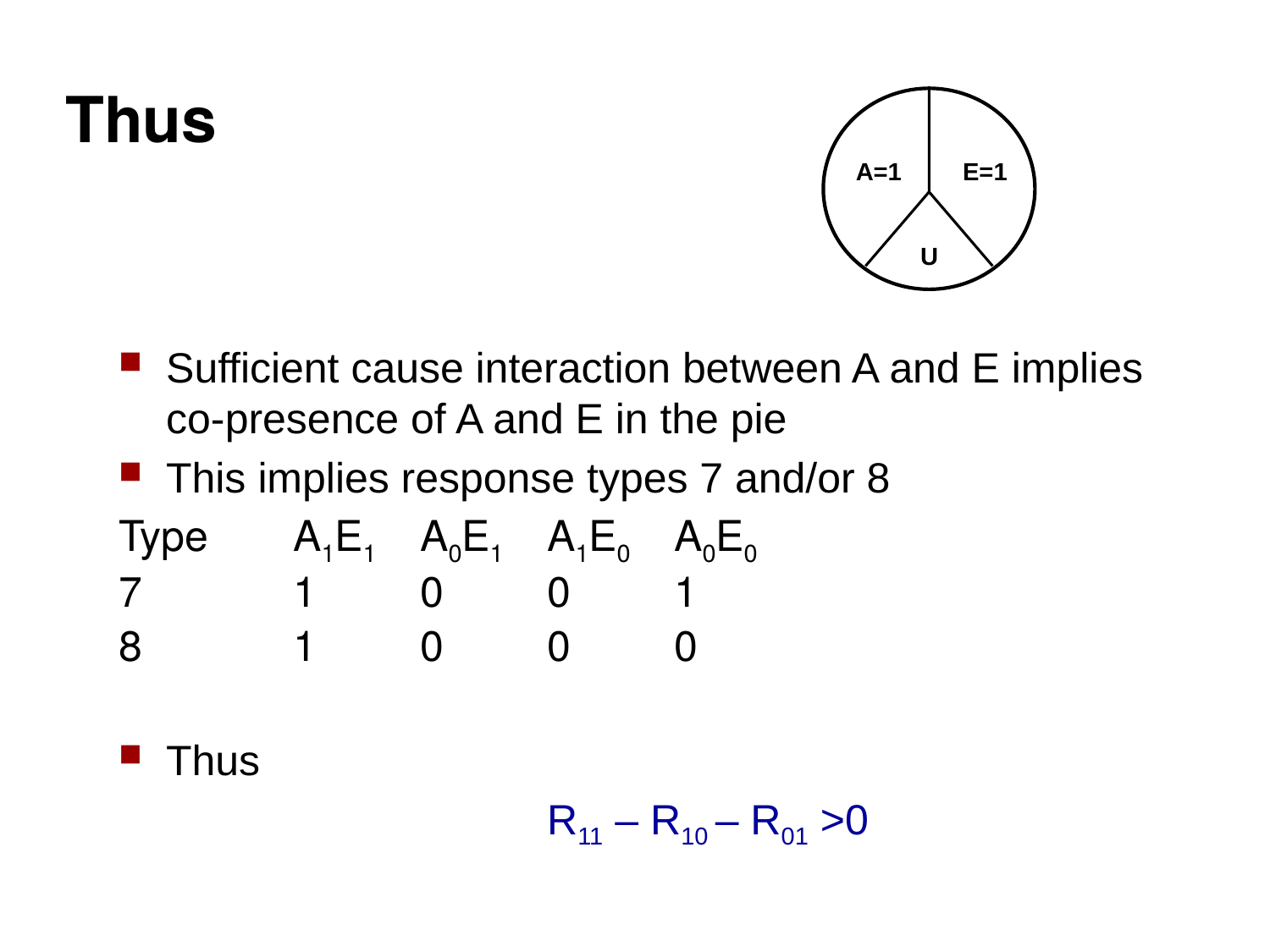

# Thus

A=1
E=1

U
Sufficient cause interaction between A and E implies co-presence of A and E in the pie
This implies response types 7 and/or 8
Type 	A1E1	A0E1	A1E0	A0E0
7		1	0	0	1
8		1	0	0	0

Thus
				R11 – R10 – R01 >0